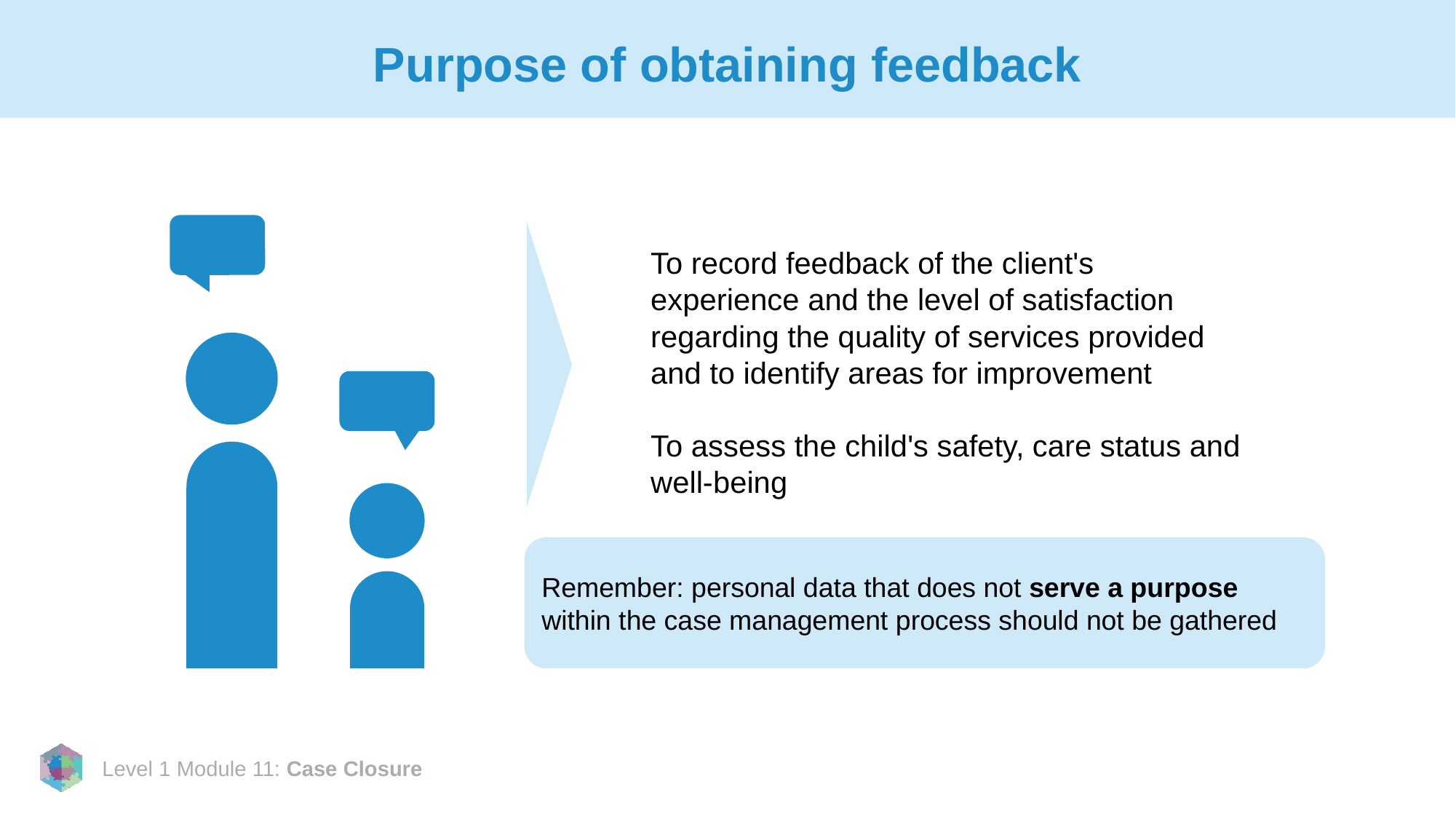

# Purpose of obtaining feedback

To record feedback of the client's experience and the level of satisfaction regarding the quality of services provided and to identify areas for improvement

To assess the child's safety, care status and well-being

Remember: personal data that does not serve a purpose within the case management process should not be gathered